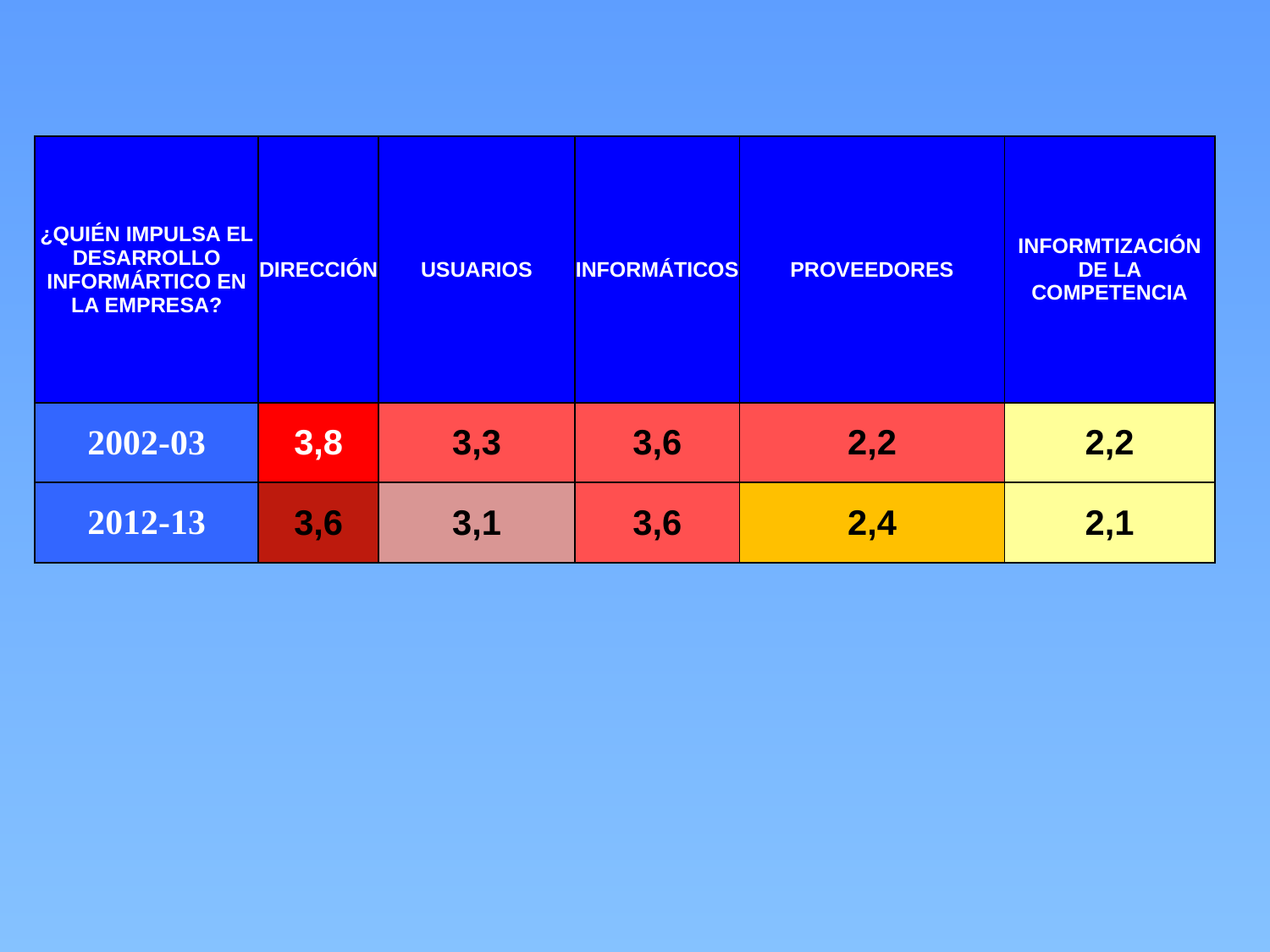

| ¿QUIÉN IMPULSA EL DESARROLLO INFORMÁRTICO EN LA EMPRESA? | DIRECCIÓN | USUARIOS | INFORMÁTICOS | PROVEEDORES | INFORMTIZACIÓN DE LA COMPETENCIA |
| --- | --- | --- | --- | --- | --- |
| 2002-03 | 3,8 | 3,3 | 3,6 | 2,2 | 2,2 |
| 2012-13 | 3,6 | 3,1 | 3,6 | 2,4 | 2,1 |